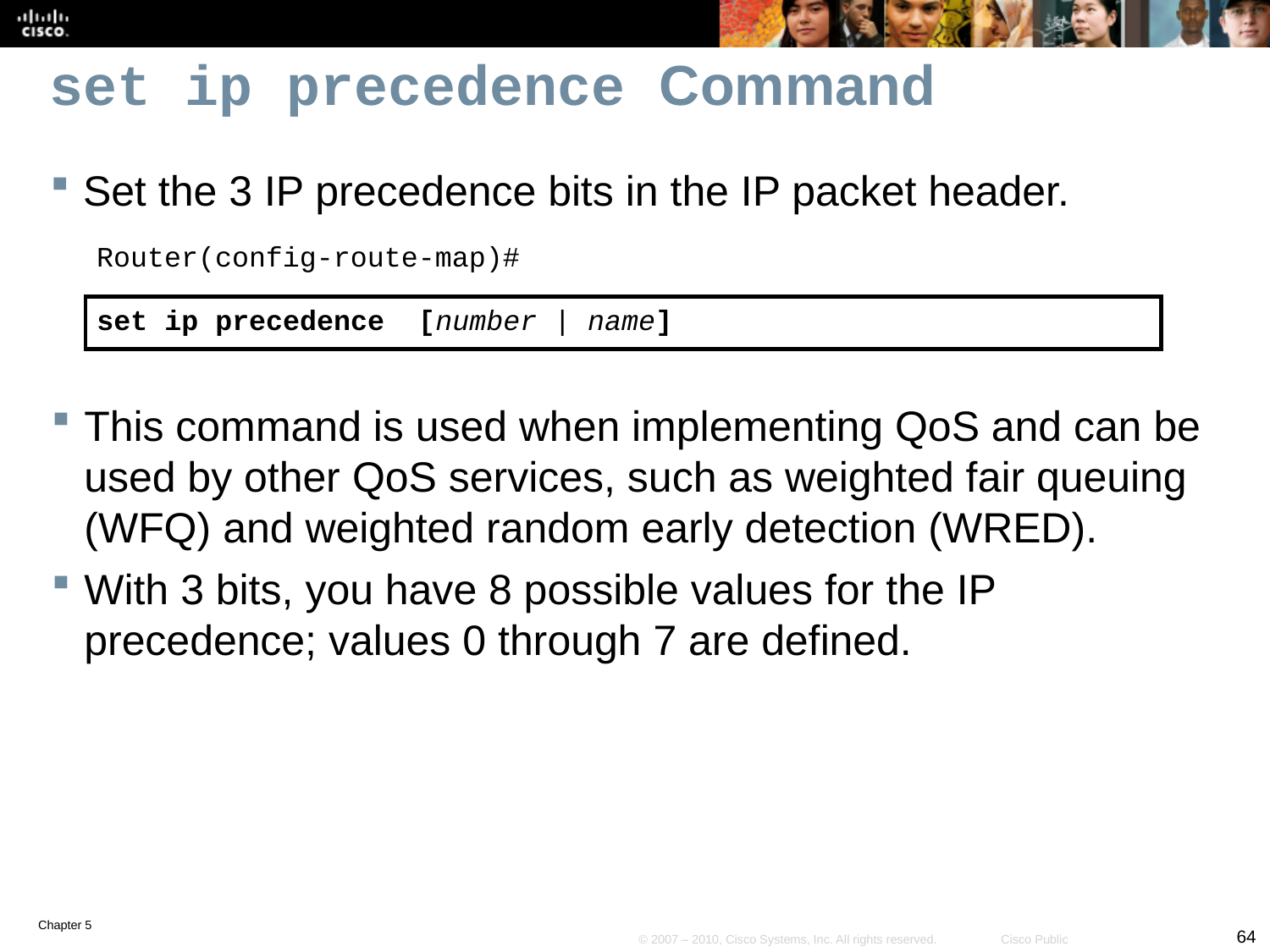

# set ip precedence Command
Set the 3 IP precedence bits in the IP packet header.
Router(config-route-map)#
set ip precedence  [number | name]
This command is used when implementing QoS and can be used by other QoS services, such as weighted fair queuing (WFQ) and weighted random early detection (WRED).
With 3 bits, you have 8 possible values for the IP precedence; values 0 through 7 are defined.